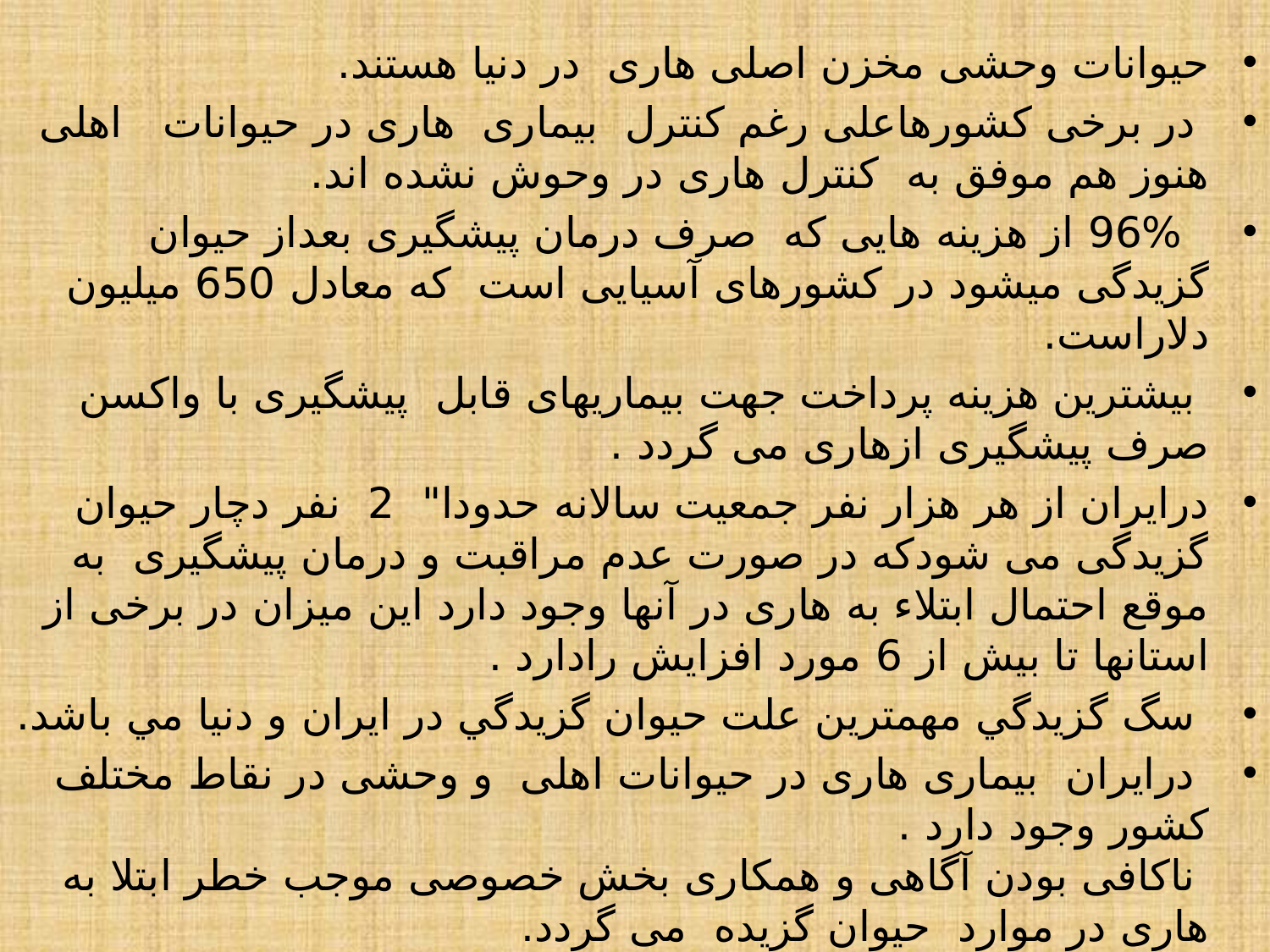

حیوانات وحشی مخزن اصلی هاری  در دنیا هستند.
 در برخی کشورهاعلی رغم کنترل  بیماری  هاری در حیوانات   اهلی هنوز هم موفق به  کنترل هاری در وحوش نشده اند.
  96% از هزینه هایی که  صرف درمان پیشگیری بعداز حیوان گزیدگی میشود در کشورهای آسیایی است  که معادل 650 میلیون دلاراست.
 بیشترین هزینه پرداخت جهت بیماریهای قابل  پیشگیری با واکسن صرف پیشگیری ازهاری می گردد .
درایران از هر هزار نفر جمعیت سالانه حدودا"  2  نفر دچار حیوان گزیدگی می شودکه در صورت عدم مراقبت و درمان پیشگیری  به موقع احتمال ابتلاء به هاری در آنها وجود دارد این میزان در برخی از استانها تا بیش از 6 مورد افزایش رادارد .
 سگ گزيدگي مهمترين علت حيوان گزيدگي در ايران و دنيا مي باشد.
 درایران  بیماری هاری در حیوانات اهلی  و وحشی در نقاط مختلف کشور وجود دارد .
 ناکافی بودن آگاهی و همکاری بخش خصوصی موجب خطر ابتلا به هاری در موارد  حیوان گزیده  می گردد.
 کنترل بیماری هاری مستلزم همکاری وزارتخانه ها و سازمانهای مختلف ومردم می باشد.